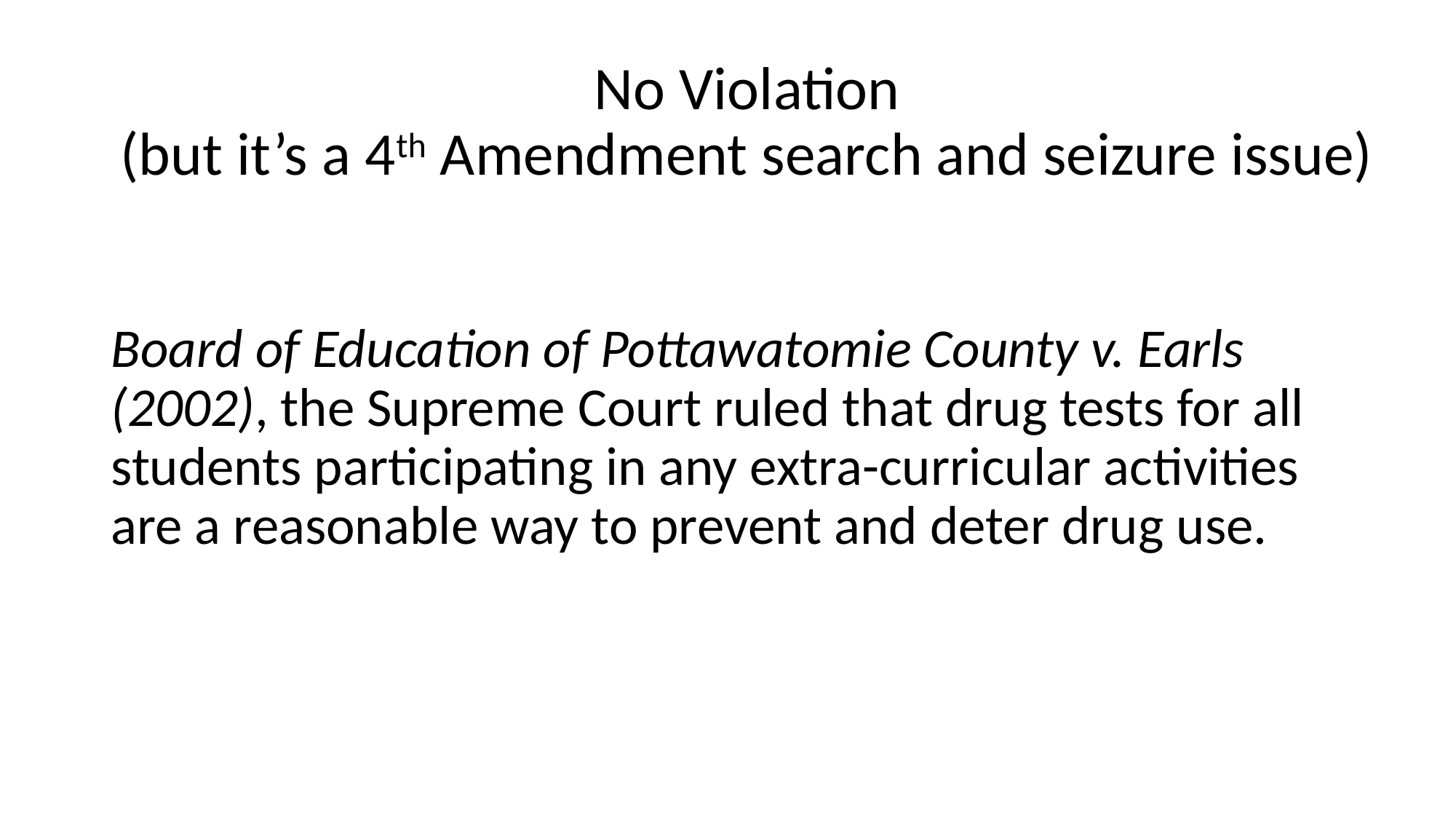

# No Violation (but it’s a 4th Amendment search and seizure issue)
Board of Education of Pottawatomie County v. Earls (2002), the Supreme Court ruled that drug tests for all students participating in any extra-curricular activities are a reasonable way to prevent and deter drug use.